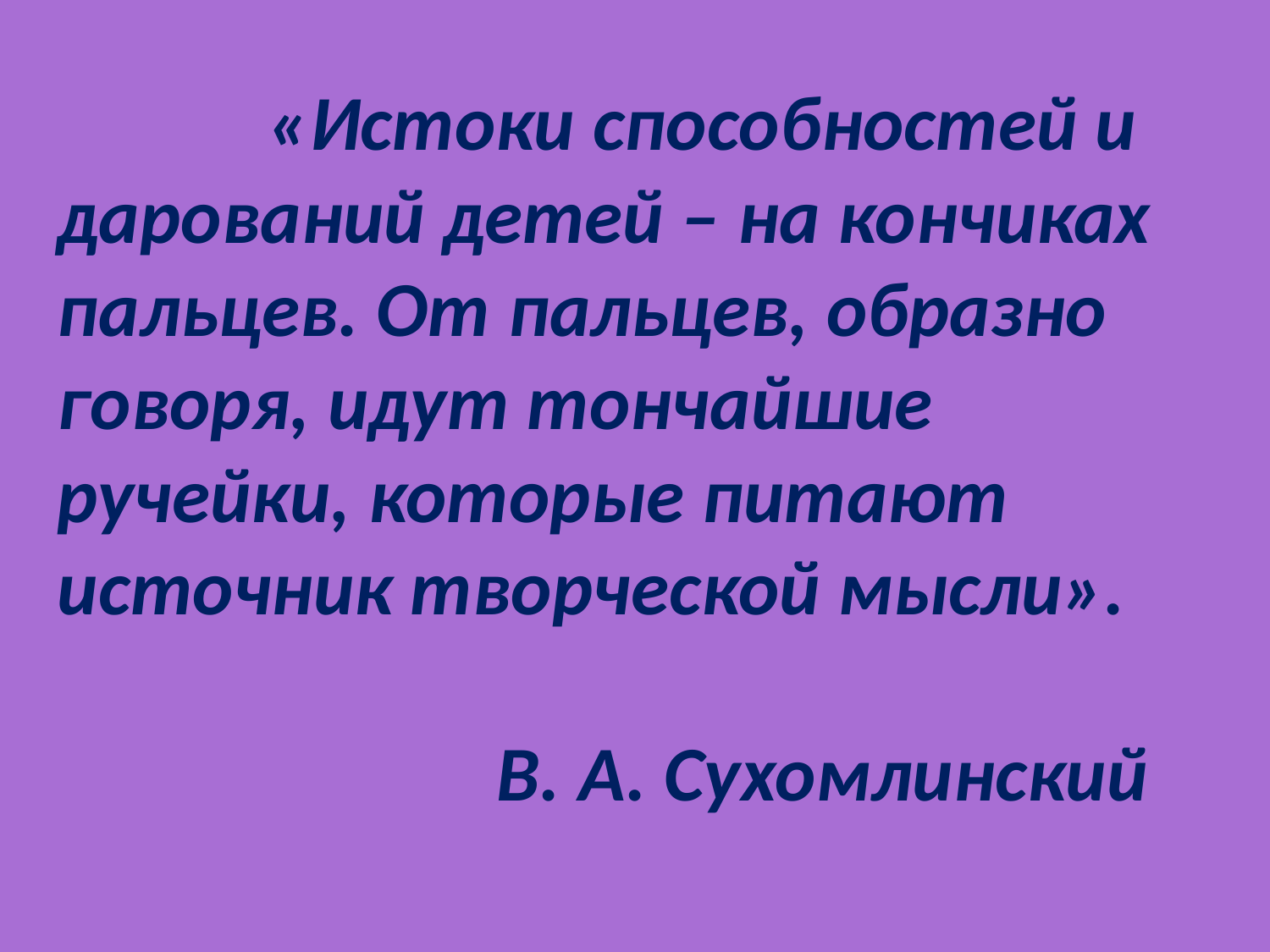

«Истоки способностей и дарований детей – на кончиках пальцев. От пальцев, образно говоря, идут тончайшие ручейки, которые питают источник творческой мысли».

                         В. А. Сухомлинский